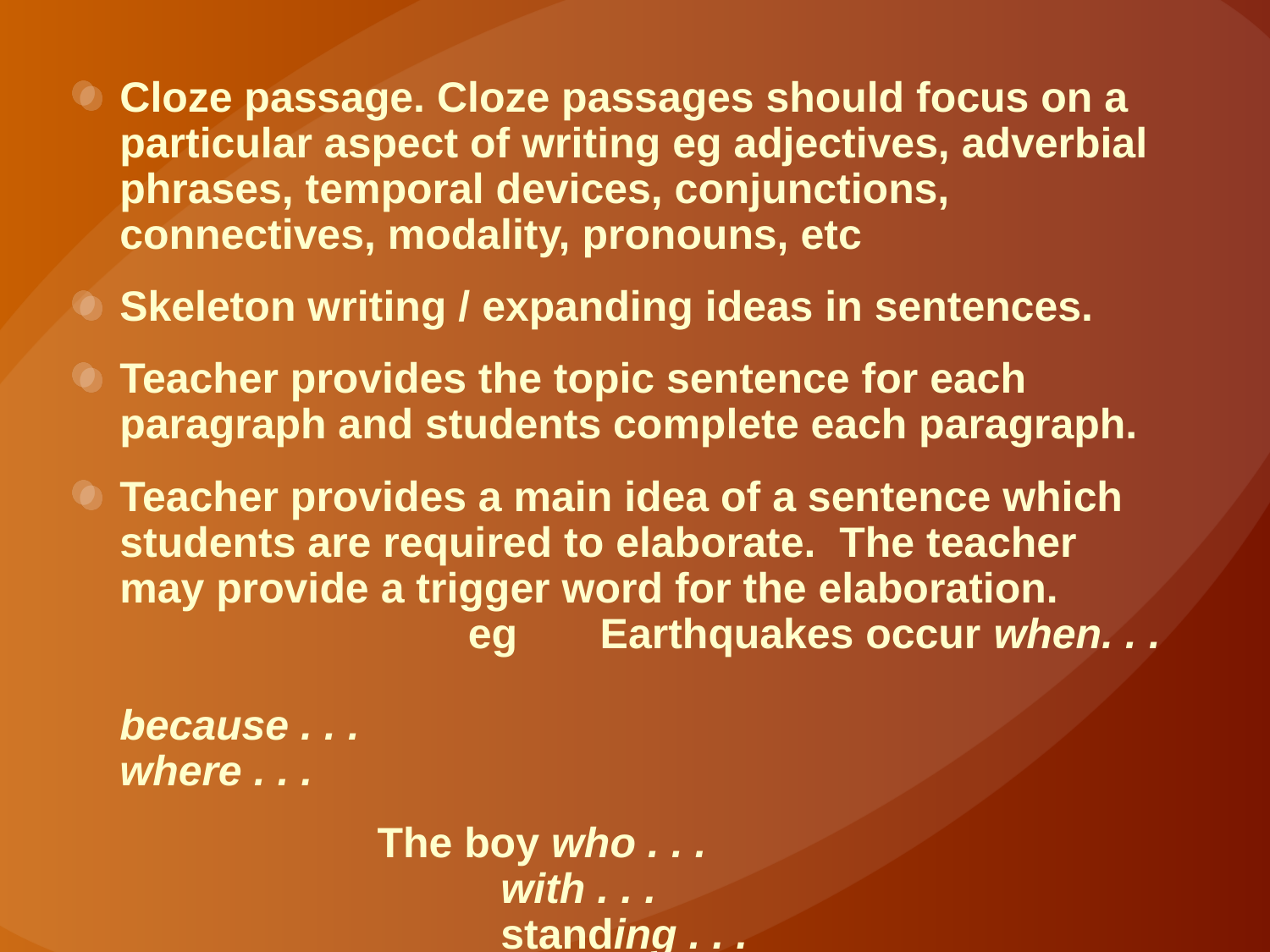

Cloze passage. Cloze passages should focus on a particular aspect of writing eg adjectives, adverbial phrases, temporal devices, conjunctions, connectives, modality, pronouns, etc
Skeleton writing / expanding ideas in sentences.
Teacher provides the topic sentence for each paragraph and students complete each paragraph.
Teacher provides a main idea of a sentence which students are required to elaborate.  The teacher may provide a trigger word for the elaboration. 			        eg       Earthquakes occur when. . . 							because . . .							where . . .
		           The boy who . . .							with . . .							standing . . .